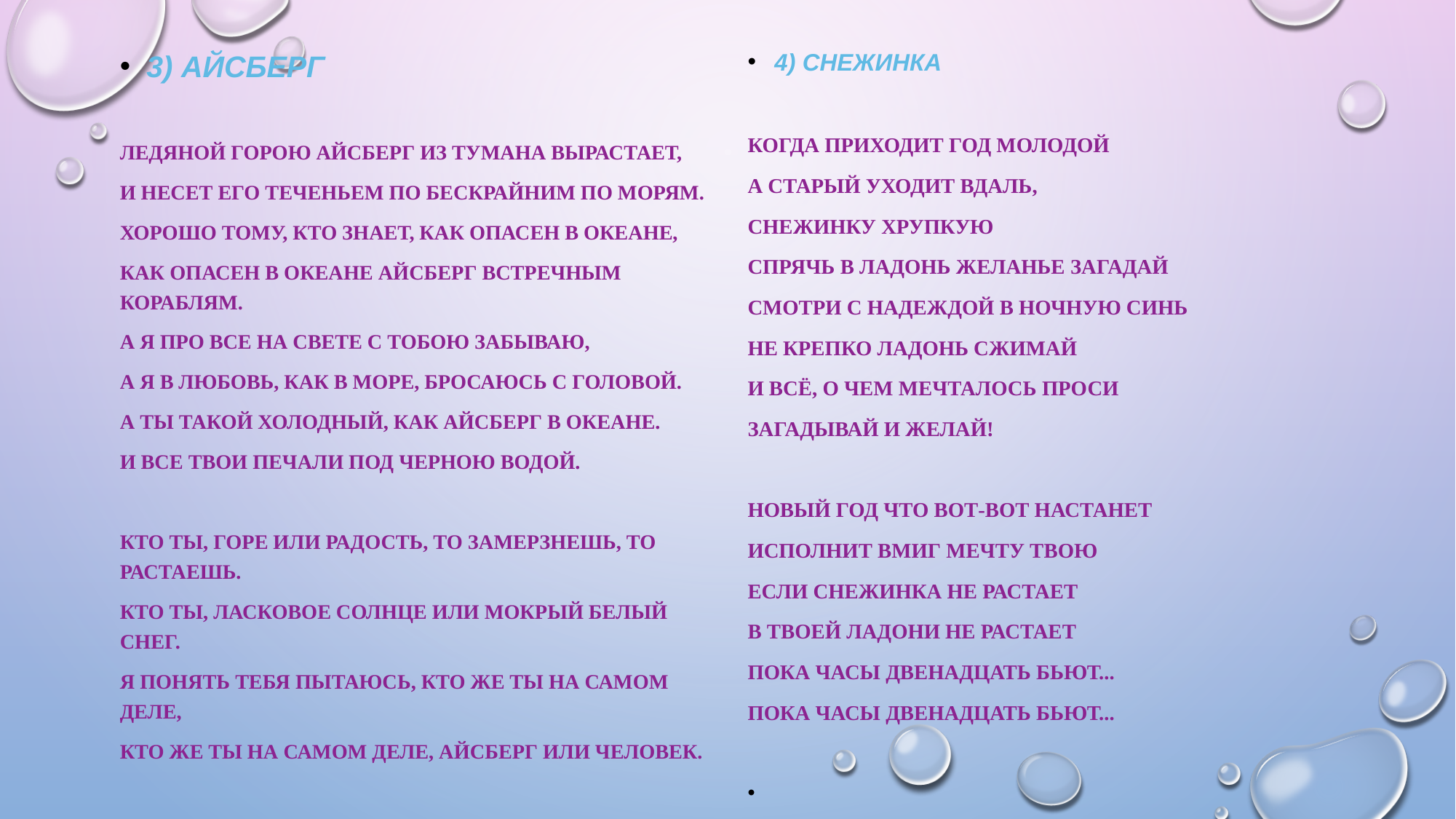

3) АЙСБЕРГ

Ледяной горою айсберг из тумана вырастает,
И несет его теченьем по бескрайним по морям.
Хорошо тому, кто знает, как опасен в океане,
Как опасен в океане айсберг встречным кораблям.
А я про все на свете с тобою забываю,
А я в любовь, как в море, бросаюсь с головой.
А ты такой холодный, как айсберг в океане.
И все твои печали под черною водой.

Кто ты, горе или радость, то замерзнешь, то растаешь.
Кто ты, ласковое солнце или мокрый белый снег.
Я понять тебя пытаюсь, кто же ты на самом деле,
Кто же ты на самом деле, айсберг или человек.

4) СНЕЖИНКА

Когда приходит год молодой
А старый уходит вдаль,
Снежинку хрупкую
Спрячь в ладонь желанье загадай
Смотри с надеждой в ночную синь
Не крепко ладонь сжимай
И всё, о чем мечталось проси
Загадывай и желай!

Новый год что вот-вот настанет
Исполнит вмиг мечту твою
Если снежинка не растает
В твоей ладони не растает
Пока часы двенадцать бьют...
Пока часы двенадцать бьют...

#